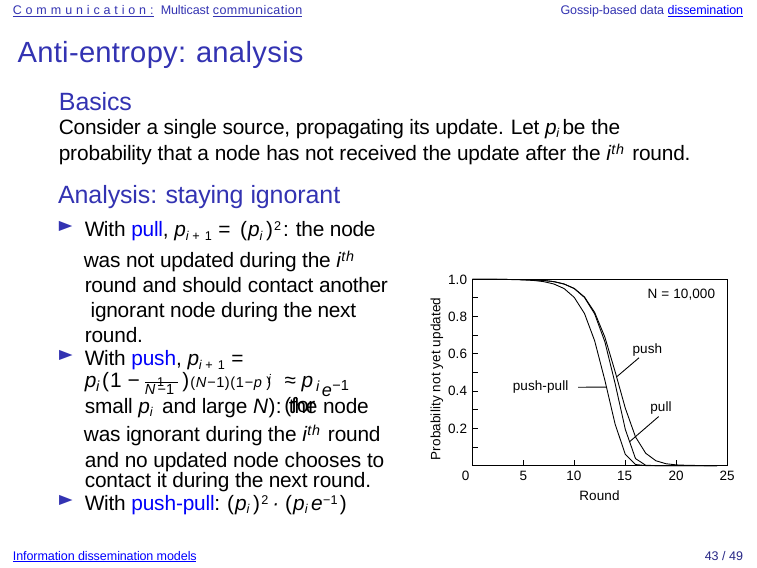

Communication: Multicast communication	Gossip-based data dissemination
# Anti-entropy: analysis
Basics
Consider a single source, propagating its update. Let pi be the  probability that a node has not received the update after the ith round.
Analysis: staying ignorant
With pull, pi +1 = (pi )2: the node
was not updated during the ith  round and should contact another  ignorant node during the next  round.
With push, pi +1 =
1.0

N = 10,000
Probability not yet updated
0.8
push
0.6
e−1

1	(N−1)(1−p )
p (1 −	)
≈ p	(for
i
i
i
push-pull
N−1
0.4

small pi and large N): the node
pull
was ignorant during the ith round  and no updated node chooses to
0.2
contact it during the next round.
With push-pull: (pi )2 · (pi e−1)
5
10
15
20
25
0
Round
Information dissemination models
43 / 49